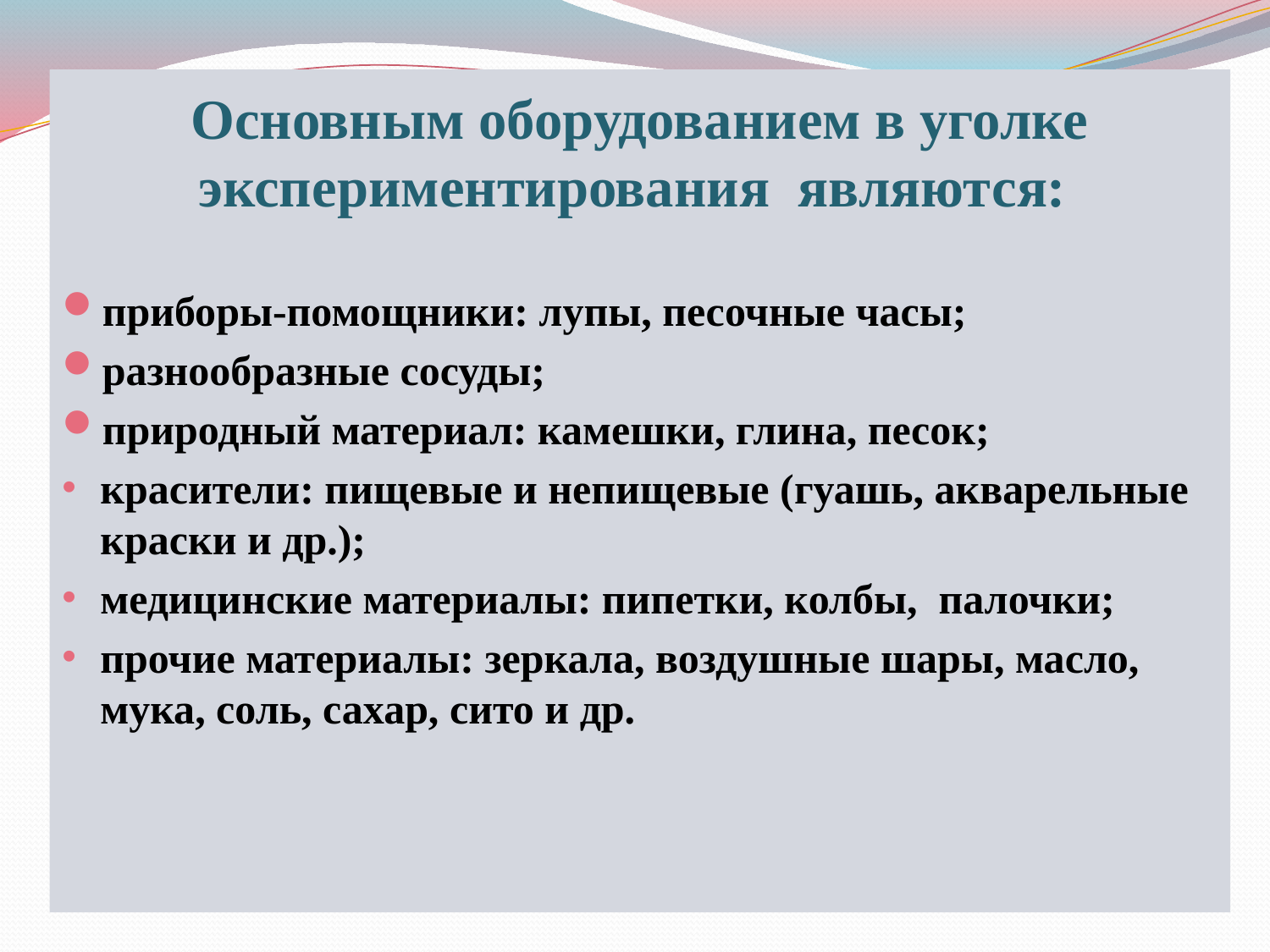

Основным оборудованием в уголке экспериментирования  являются:

приборы-помощники: лупы, песочные часы;
разнообразные сосуды;
природный материал: камешки, глина, песок;
красители: пищевые и непищевые (гуашь, акварельные краски и др.);
медицинские материалы: пипетки, колбы,  палочки;
прочие материалы: зеркала, воздушные шары, масло, мука, соль, сахар, сито и др.